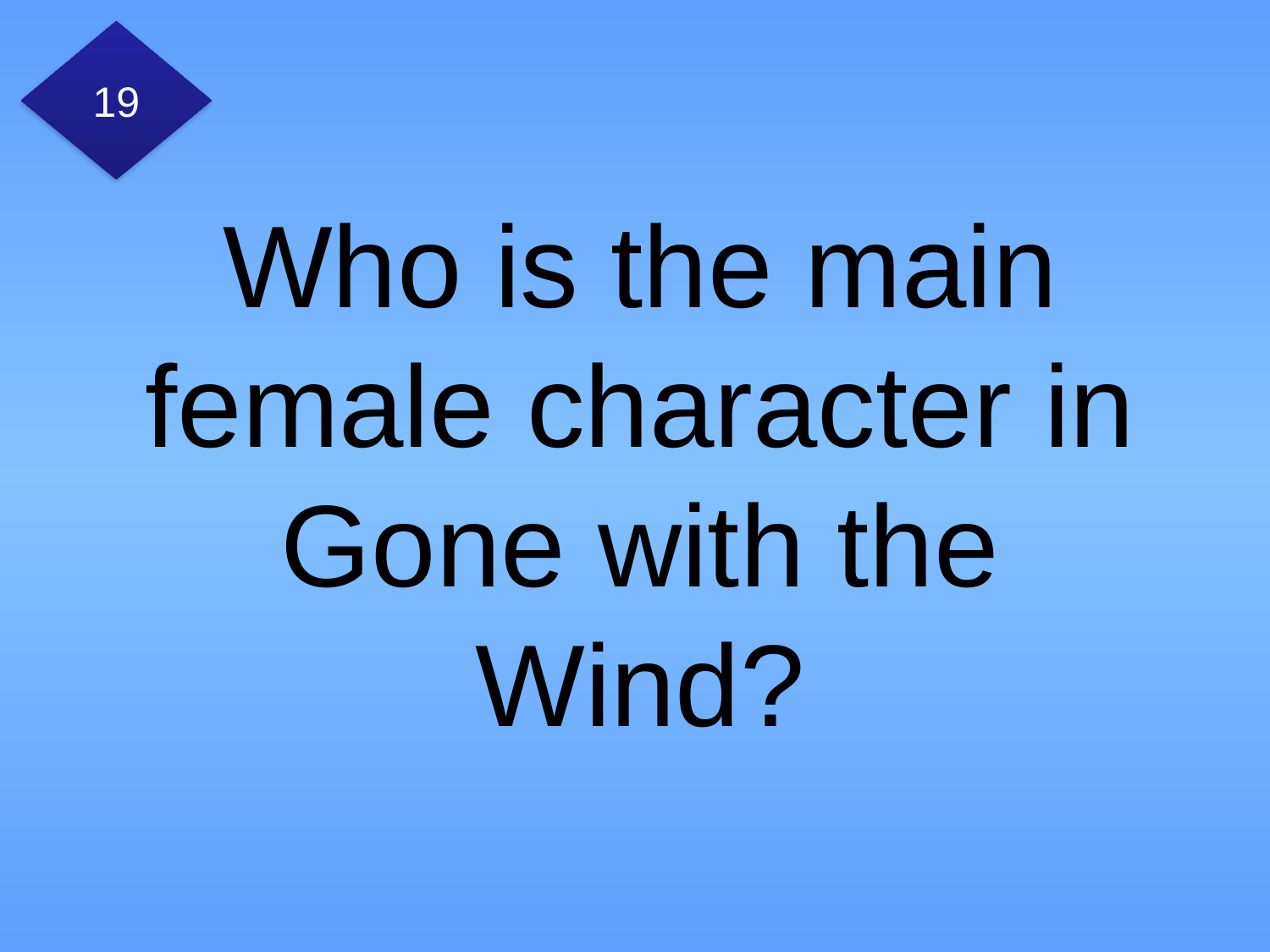

19
# Who is the main female character in Gone with the Wind?